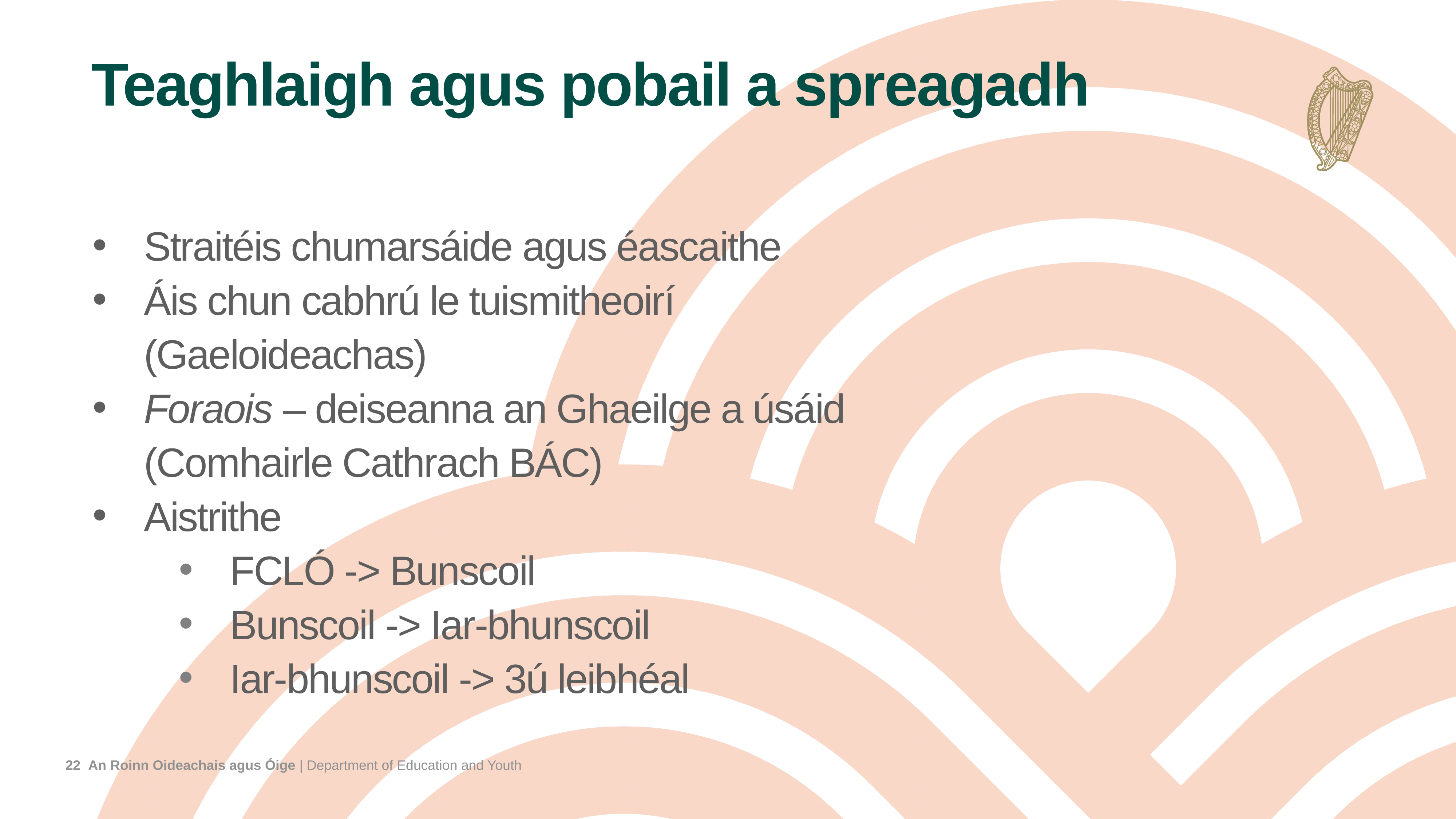

# Teaghlaigh agus pobail a spreagadh
Straitéis chumarsáide agus éascaithe
Áis chun cabhrú le tuismitheoirí (Gaeloideachas)
Foraois – deiseanna an Ghaeilge a úsáid (Comhairle Cathrach BÁC)
Aistrithe
FCLÓ -> Bunscoil
Bunscoil -> Iar-bhunscoil
Iar-bhunscoil -> 3ú leibhéal